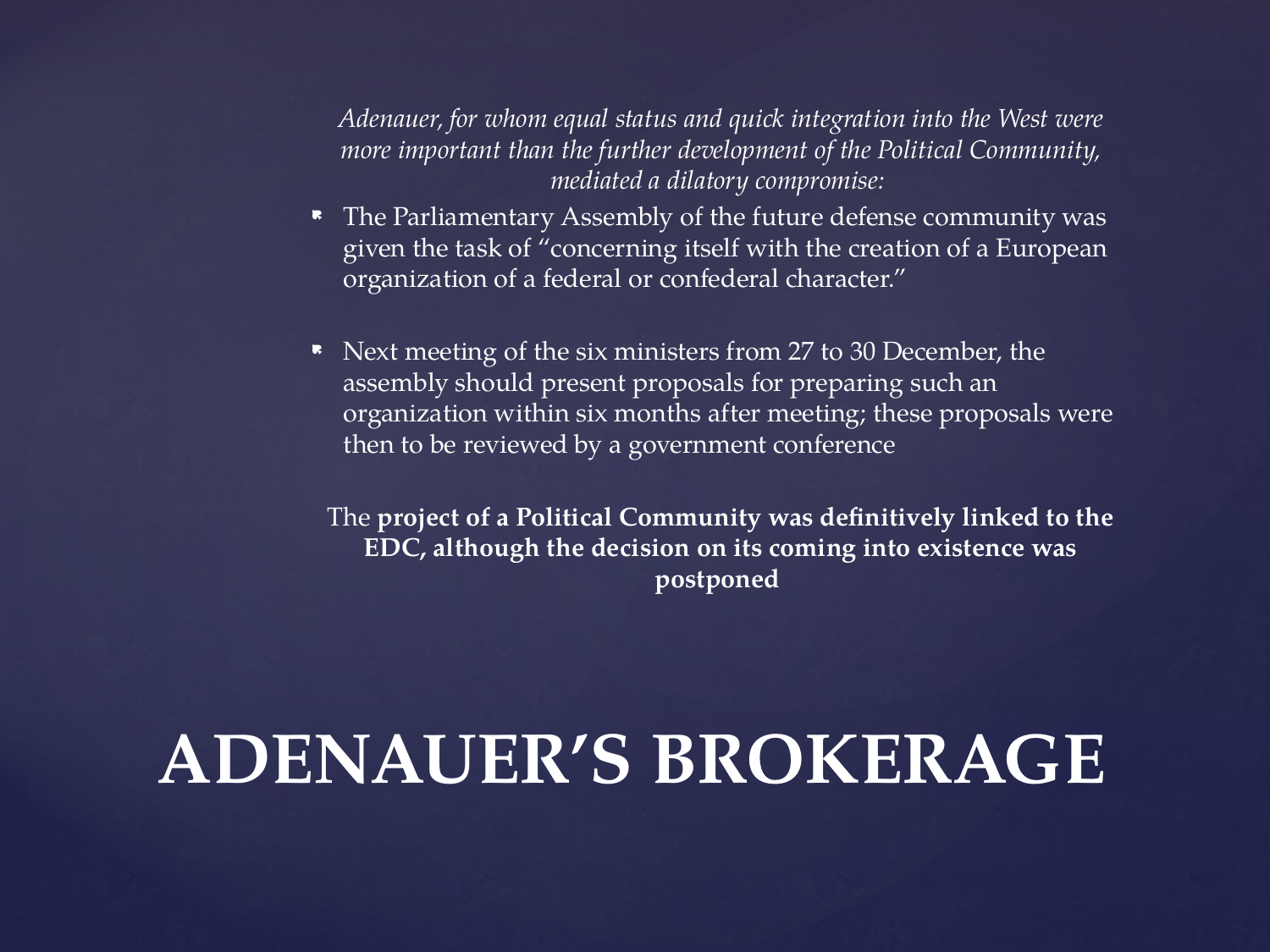

Adenauer, for whom equal status and quick integration into the West were more important than the further development of the Political Community, mediated a dilatory compromise:
The Parliamentary Assembly of the future defense community was given the task of “concerning itself with the creation of a European organization of a federal or confederal character.”

Next meeting of the six ministers from 27 to 30 December, the assembly should present proposals for preparing such an organization within six months after meeting; these proposals were then to be reviewed by a government conference

The project of a Political Community was definitively linked to the EDC, although the decision on its coming into existence was postponed

# ADENAUER’S BROKERAGE